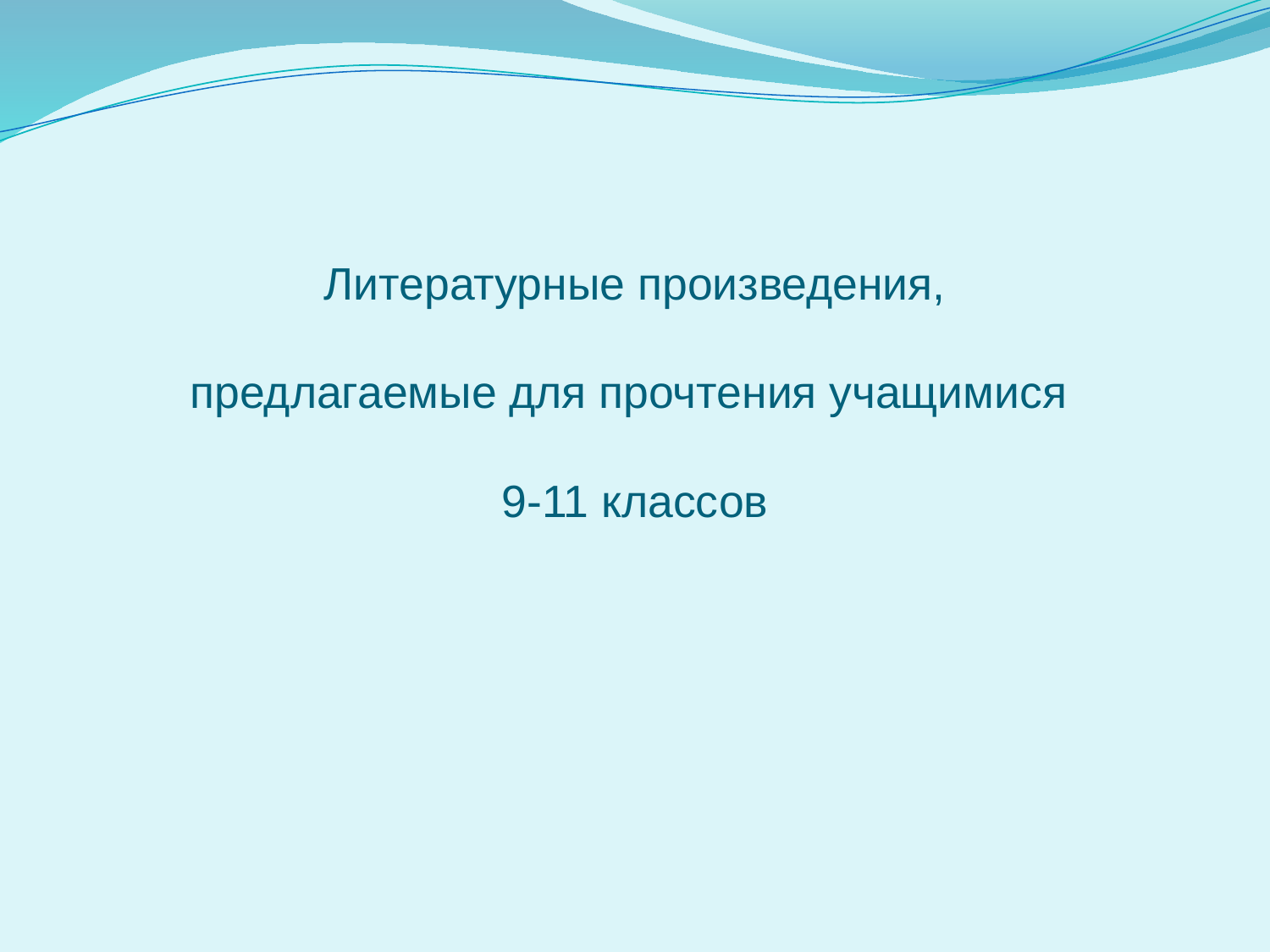

# Литературные произведения, предлагаемые для прочтения учащимися 9-11 классов